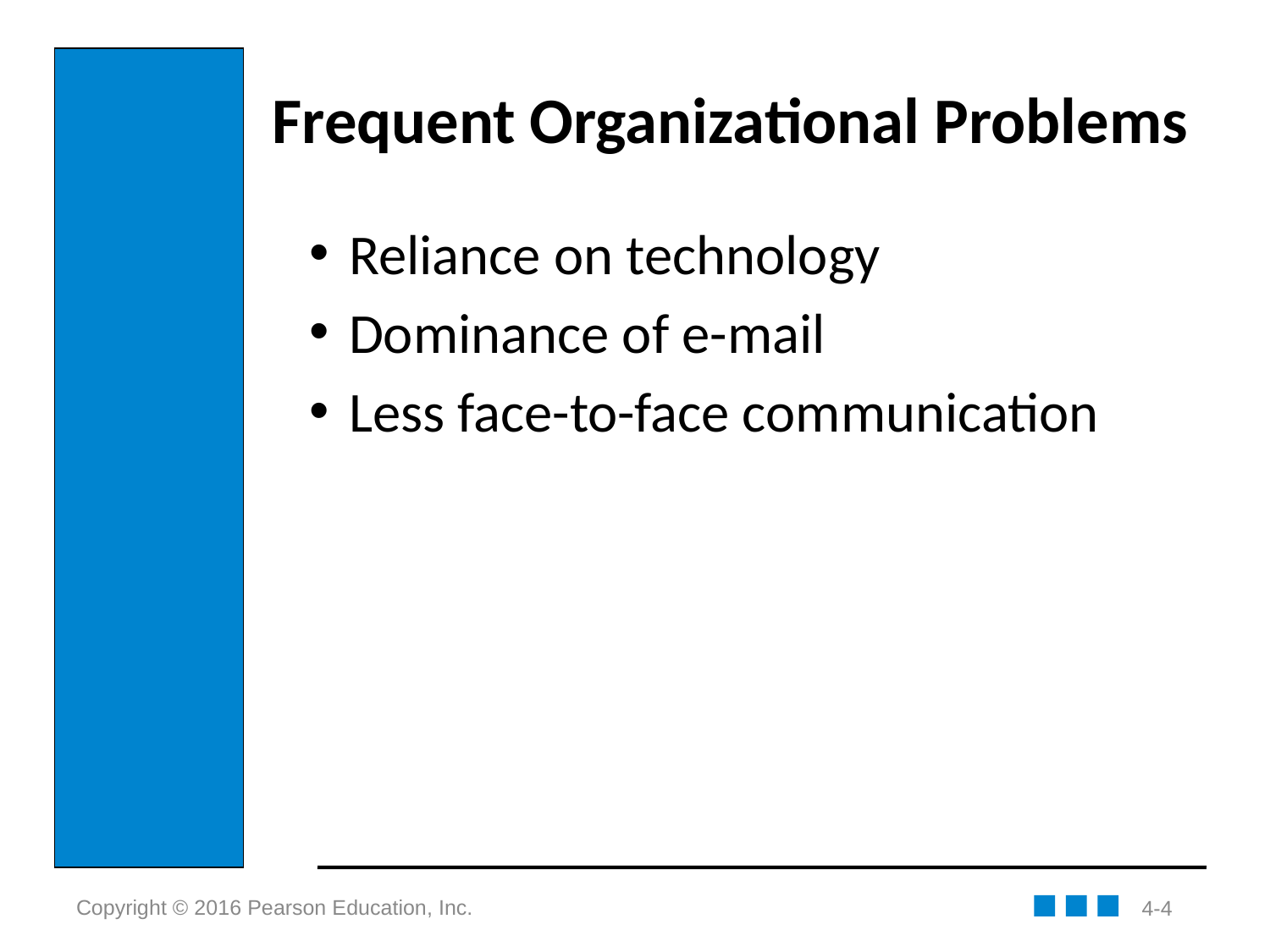

# Frequent Organizational Problems

Reliance on technology
Dominance of e-mail
Less face-to-face communication

4-4
Copyright © 2016 Pearson Education, Inc.